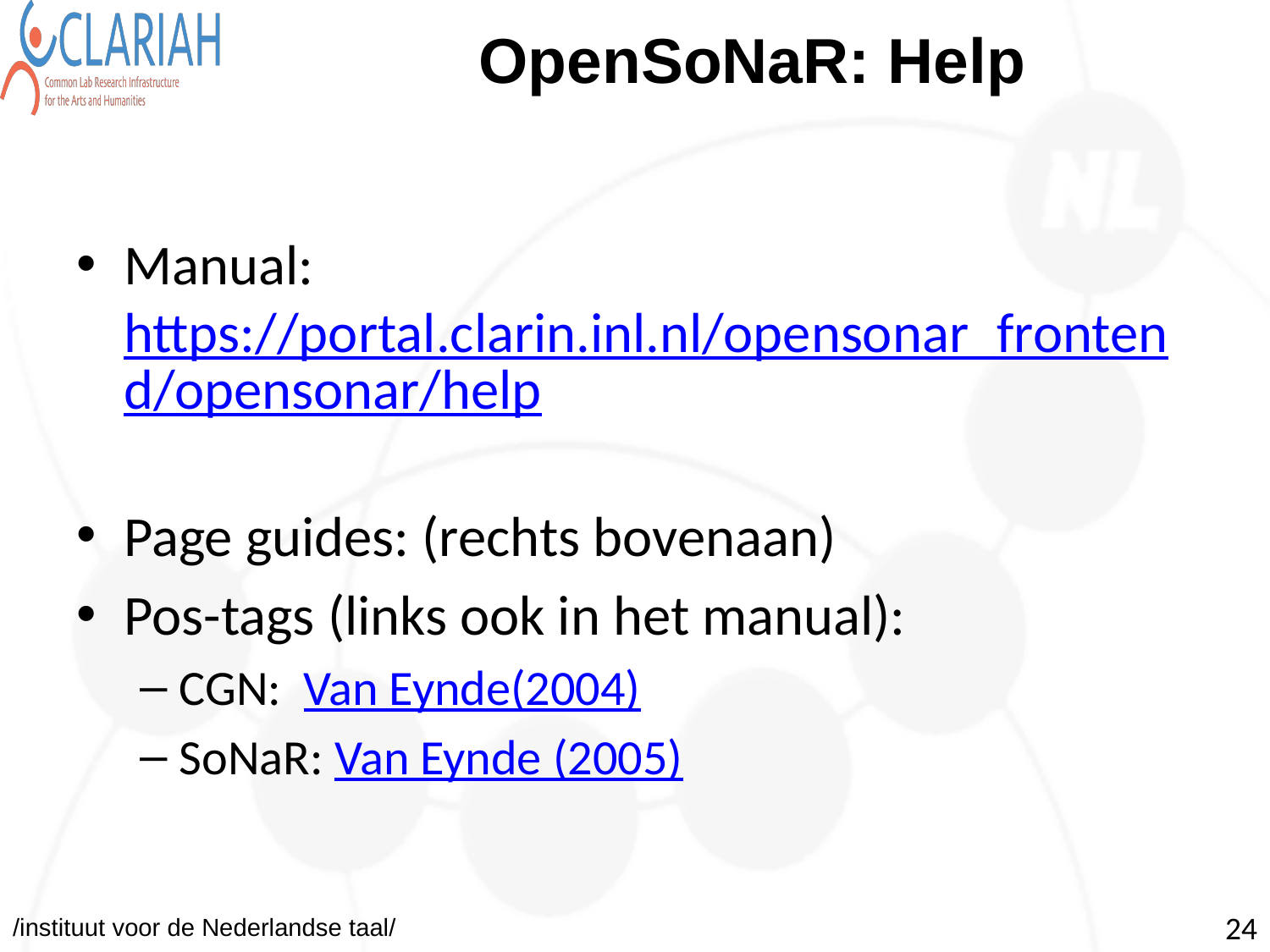

# OpenSoNaR: Help
Manual: https://portal.clarin.inl.nl/opensonar_frontend/opensonar/help
Page guides: (rechts bovenaan)
Pos-tags (links ook in het manual):
CGN:  Van Eynde(2004)
SoNaR: Van Eynde (2005)

24